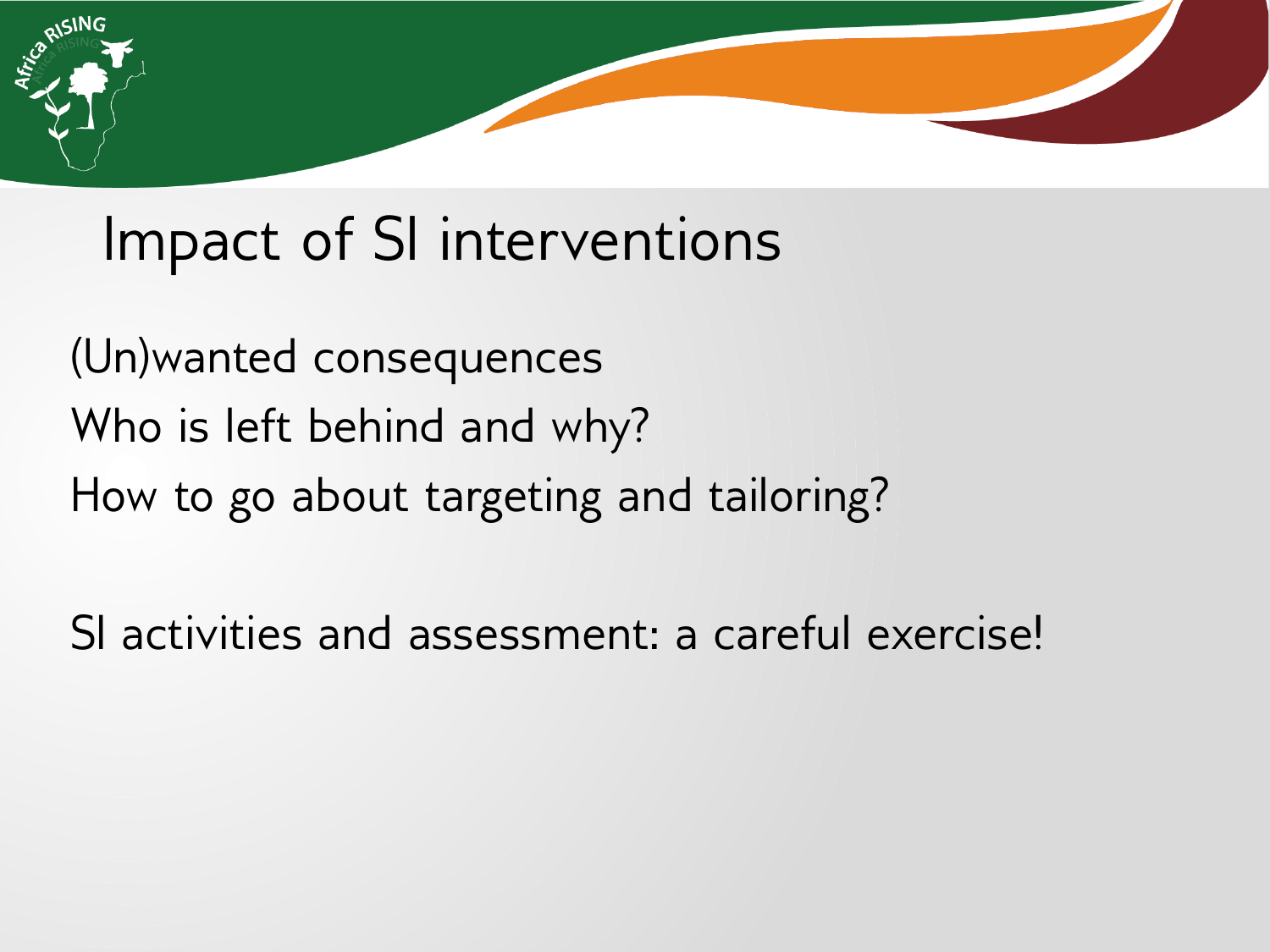

Impact of SI interventions
(Un)wanted consequences
Who is left behind and why?
How to go about targeting and tailoring?

SI activities and assessment: a careful exercise!